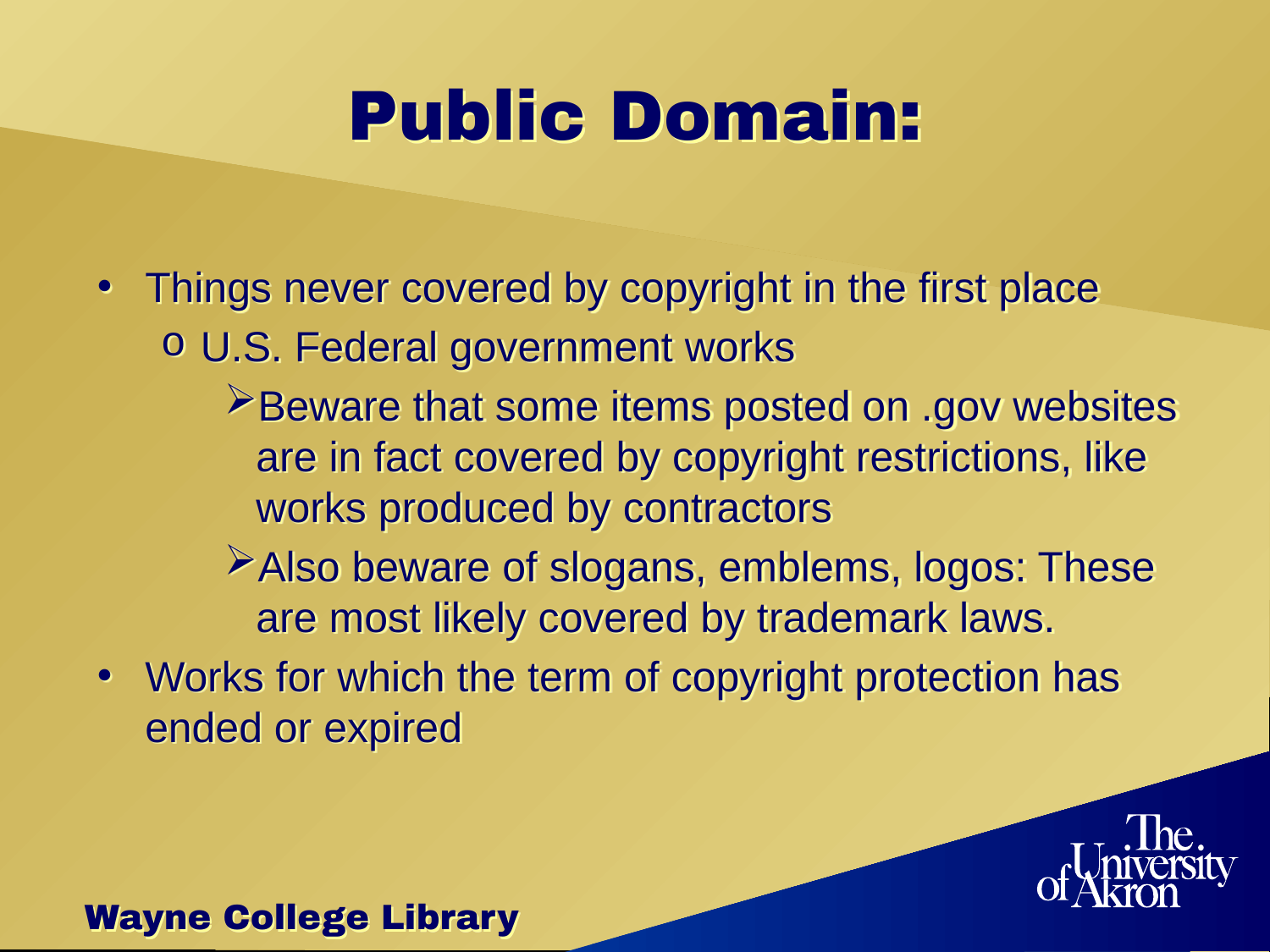

# Public Domain:
Things never covered by copyright in the first place
U.S. Federal government works
Beware that some items posted on .gov websites are in fact covered by copyright restrictions, like works produced by contractors
Also beware of slogans, emblems, logos: These are most likely covered by trademark laws.
Works for which the term of copyright protection has ended or expired
Wayne College Library